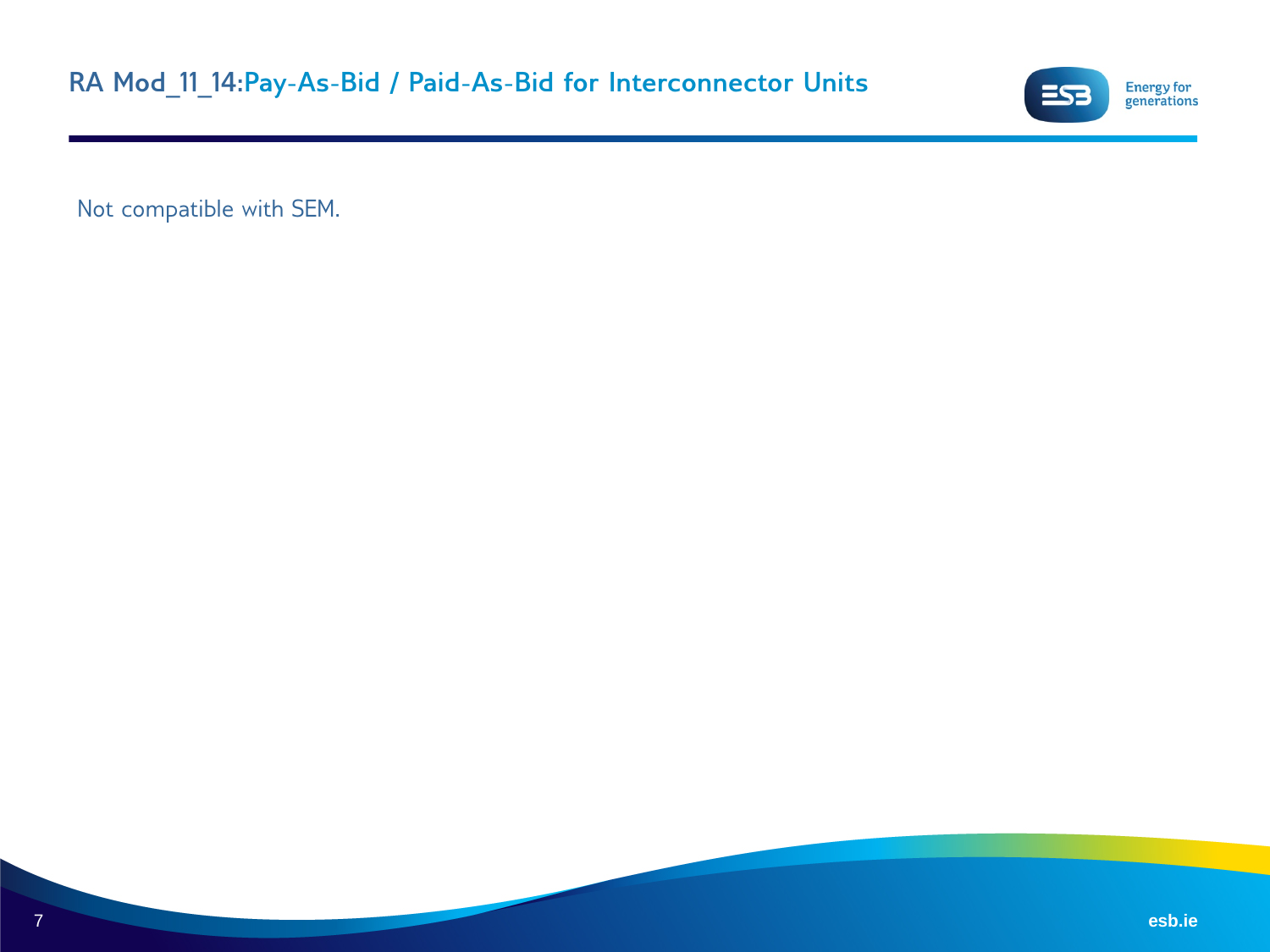

# RA Mod_11_14:Pay-As-Bid / Paid-As-Bid for Interconnector Units

Not compatible with SEM.